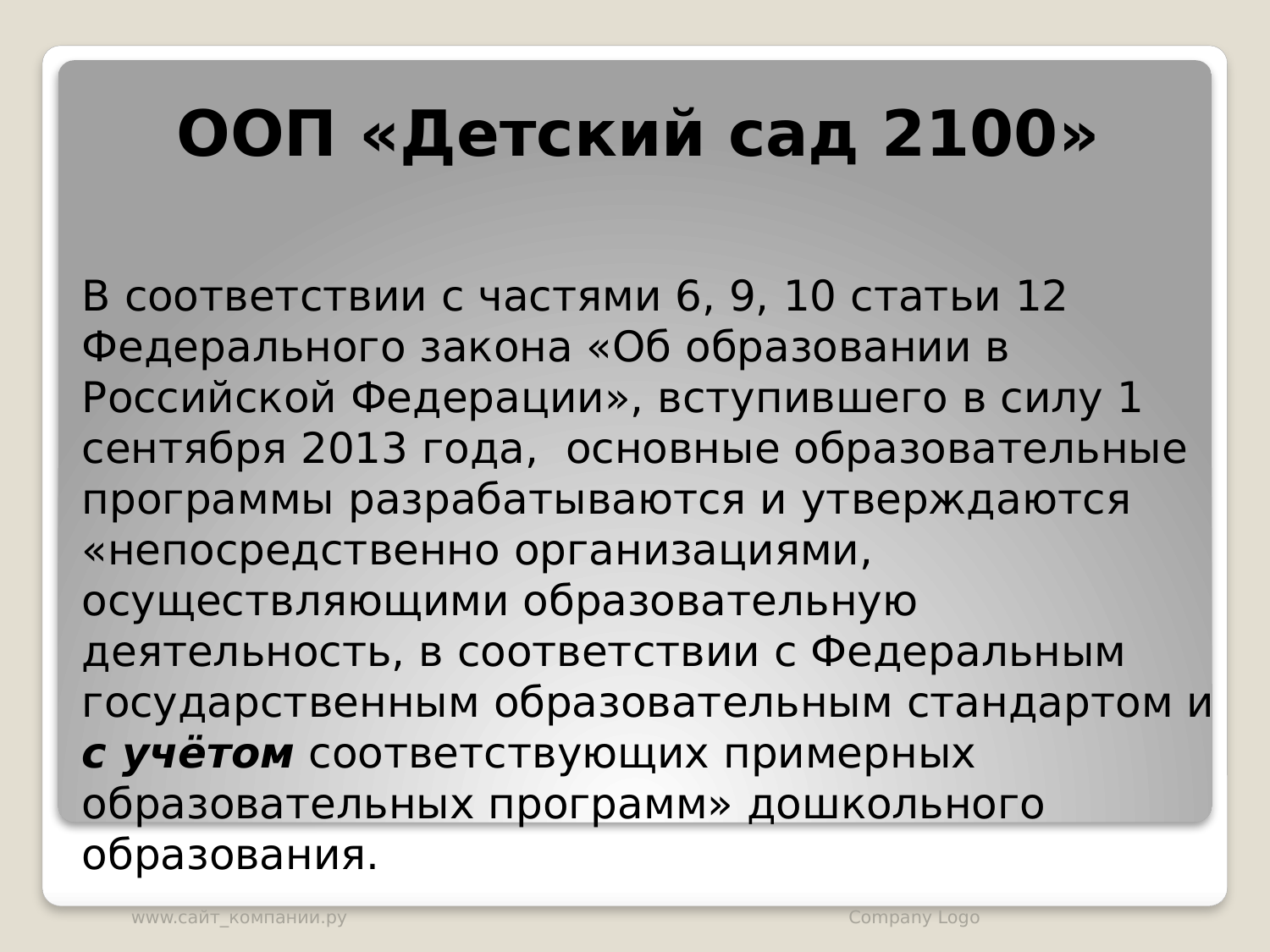

ООП «Детский сад 2100»
В соответствии с частями 6, 9, 10 статьи 12 Федерального закона «Об образовании в Российской Федерации», вступившего в силу 1 сентября 2013 года,  основные образовательные программы разрабатываются и утверждаются «непосредственно организациями, осуществляющими образовательную деятельность, в соответствии с Федеральным государственным образовательным стандартом и с учётом соответствующих примерных образовательных программ» дошкольного образования.
www.сайт_компании.ру
Company Logo